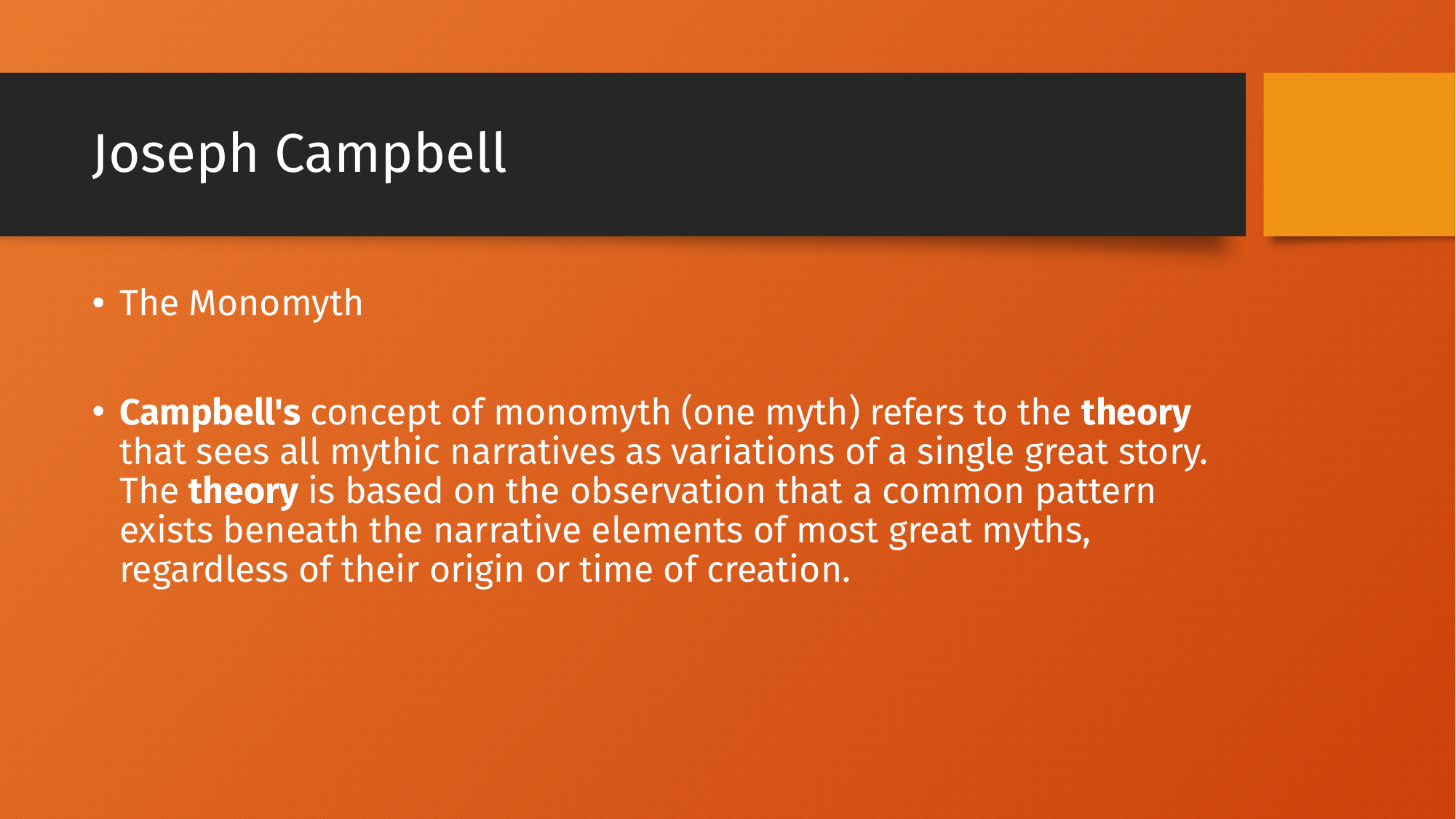

# Joseph Campbell
The Monomyth

Campbell's concept of monomyth (one myth) refers to the theory that sees all mythic narratives as variations of a single great story. The theory is based on the observation that a common pattern exists beneath the narrative elements of most great myths, regardless of their origin or time of creation.